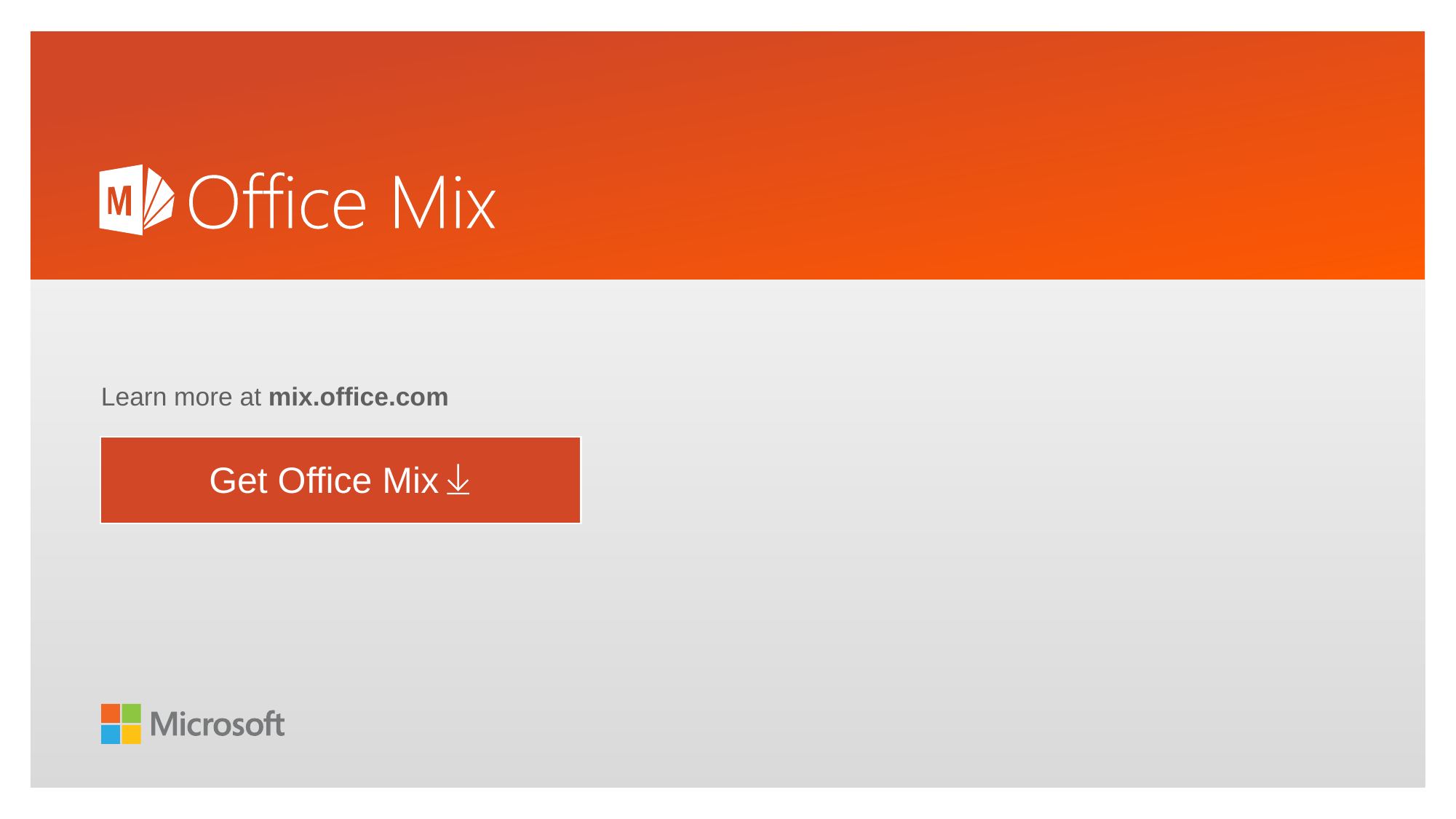

Learn more at mix.office.com

Get Office Mix